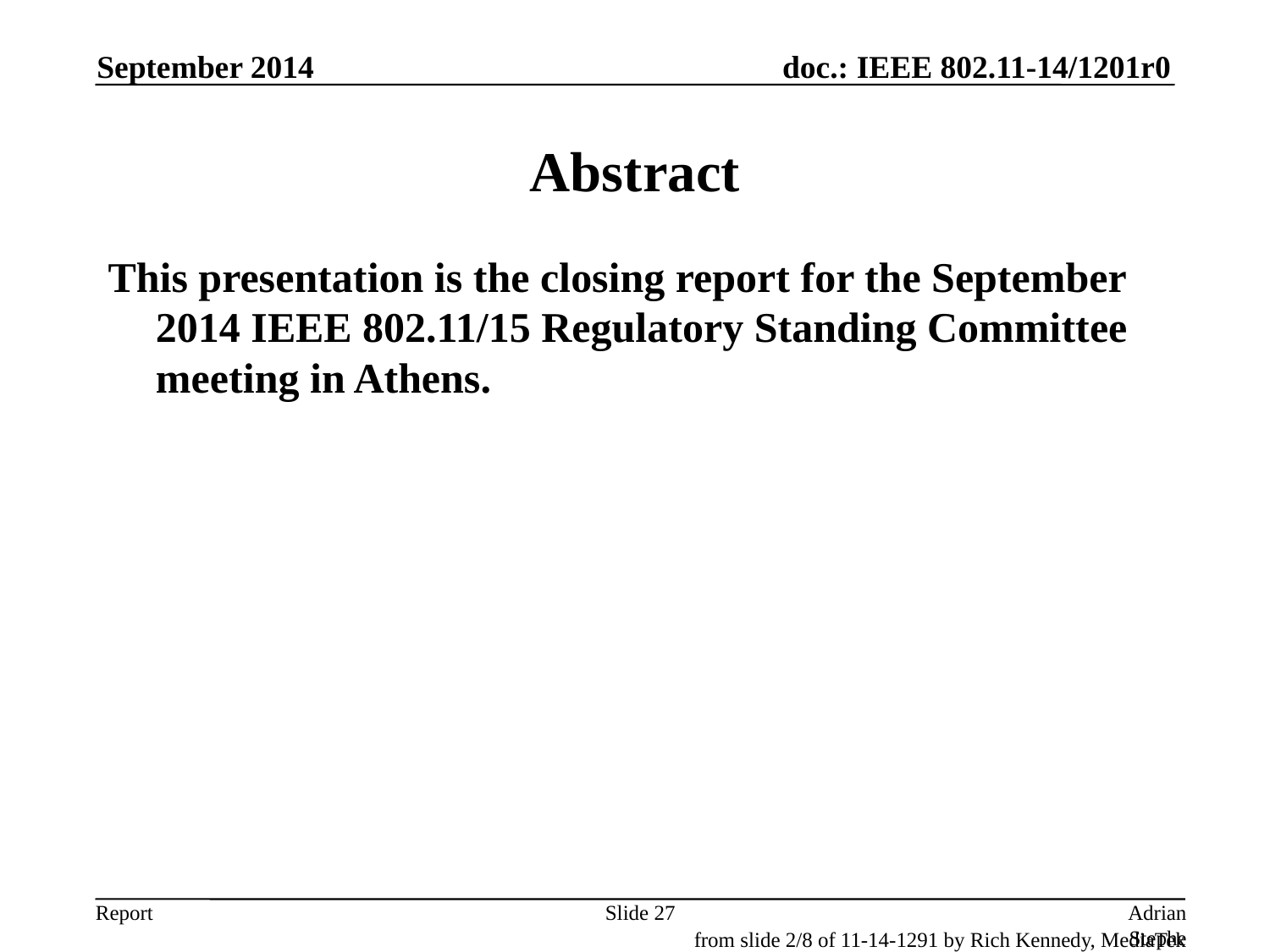

September 2014
# Abstract
This presentation is the closing report for the September 2014 IEEE 802.11/15 Regulatory Standing Committee meeting in Athens.
Slide 27
Adrian Stephens, Intel Corporation
from slide 2/8 of 11-14-1291 by Rich Kennedy, MediaTek